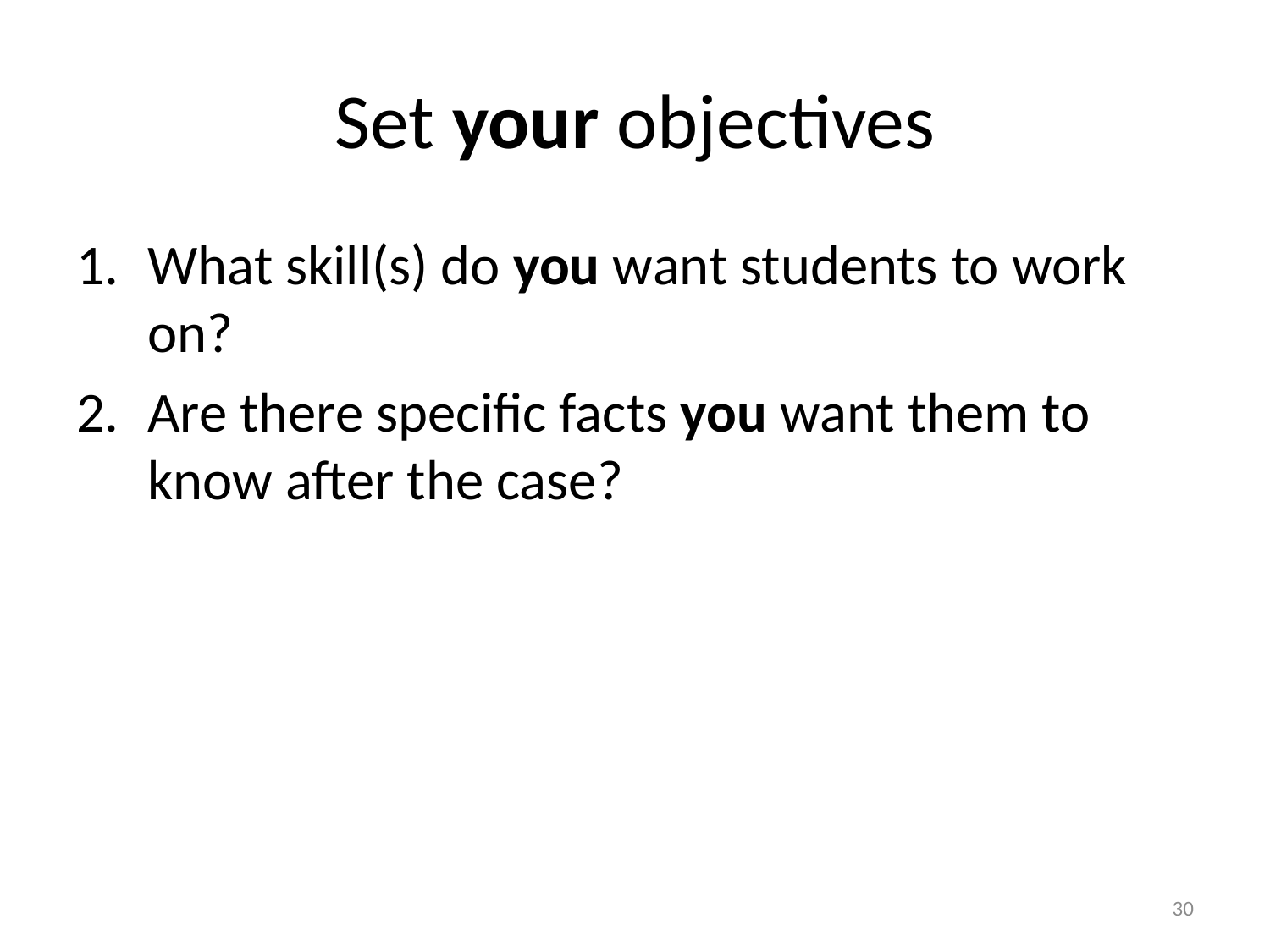

# Set your objectives
What skill(s) do you want students to work on?
Are there specific facts you want them to know after the case?
30